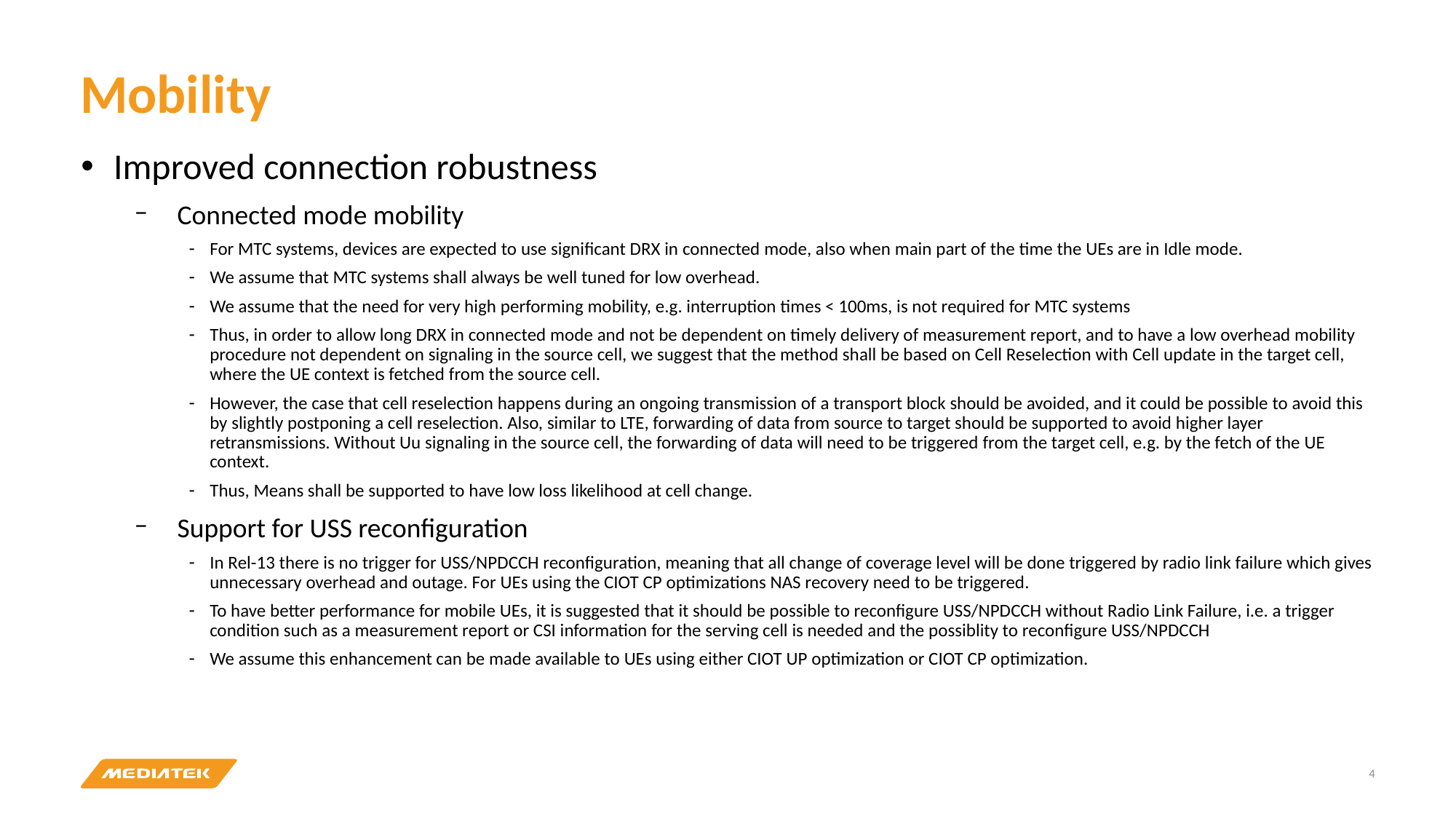

# Mobility
Improved connection robustness
Connected mode mobility
For MTC systems, devices are expected to use significant DRX in connected mode, also when main part of the time the UEs are in Idle mode.
We assume that MTC systems shall always be well tuned for low overhead.
We assume that the need for very high performing mobility, e.g. interruption times < 100ms, is not required for MTC systems
Thus, in order to allow long DRX in connected mode and not be dependent on timely delivery of measurement report, and to have a low overhead mobility procedure not dependent on signaling in the source cell, we suggest that the method shall be based on Cell Reselection with Cell update in the target cell, where the UE context is fetched from the source cell.
However, the case that cell reselection happens during an ongoing transmission of a transport block should be avoided, and it could be possible to avoid this by slightly postponing a cell reselection. Also, similar to LTE, forwarding of data from source to target should be supported to avoid higher layer retransmissions. Without Uu signaling in the source cell, the forwarding of data will need to be triggered from the target cell, e.g. by the fetch of the UE context.
Thus, Means shall be supported to have low loss likelihood at cell change.
Support for USS reconfiguration
In Rel-13 there is no trigger for USS/NPDCCH reconfiguration, meaning that all change of coverage level will be done triggered by radio link failure which gives unnecessary overhead and outage. For UEs using the CIOT CP optimizations NAS recovery need to be triggered.
To have better performance for mobile UEs, it is suggested that it should be possible to reconfigure USS/NPDCCH without Radio Link Failure, i.e. a trigger condition such as a measurement report or CSI information for the serving cell is needed and the possiblity to reconfigure USS/NPDCCH
We assume this enhancement can be made available to UEs using either CIOT UP optimization or CIOT CP optimization.

4